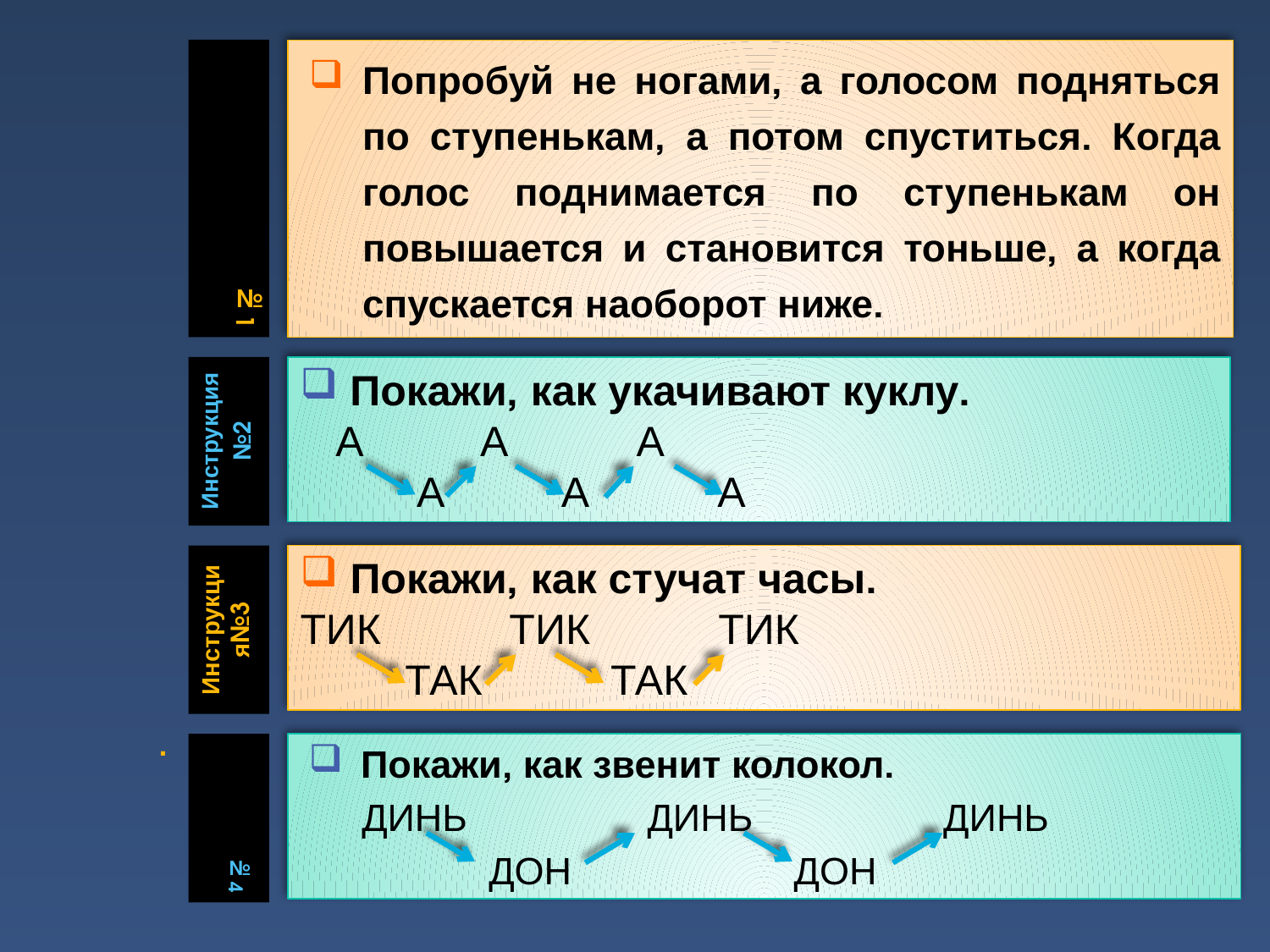

Инструкция              №1

Попробуй не ногами, а голосом подняться по ступенькам, а потом спуститься. Когда голос поднимается по ступенькам он повышается и становится тоньше, а когда спускается наоборот ниже.
# Воспроизведение поступательного повышения и понижения голоса на гласных звуках с опорой на графическое изображение или движение руки.
 Покажи, как укачивают куклу.
   А          А           А
          А          А           А
Инструкция
№2

 Покажи, как стучат часы.
ТИК           ТИК           ТИК
         ТАК           ТАК
Инструкция№3

Инструкция№4

Покажи, как звенит колокол.
     ДИНЬ                 ДИНЬ                  ДИНЬ
                 ДОН                     ДОН